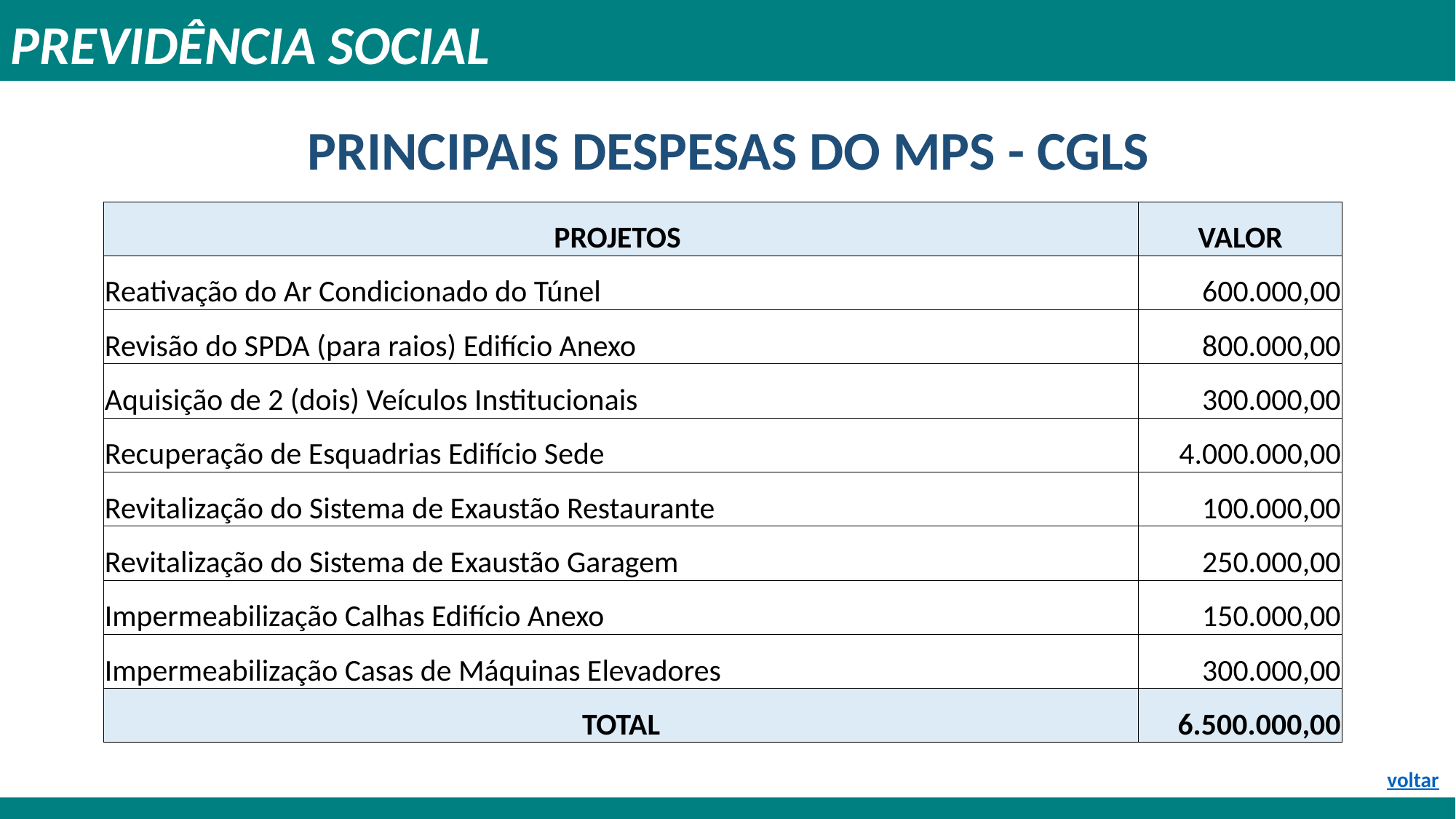

PREVIDÊNCIA SOCIAL
# PRINCIPAIS DESPESAS DO MPS - CGLS
| PROJETOS | VALOR |
| --- | --- |
| Reativação do Ar Condicionado do Túnel | 600.000,00 |
| Revisão do SPDA (para raios) Edifício Anexo | 800.000,00 |
| Aquisição de 2 (dois) Veículos Institucionais | 300.000,00 |
| Recuperação de Esquadrias Edifício Sede | 4.000.000,00 |
| Revitalização do Sistema de Exaustão Restaurante | 100.000,00 |
| Revitalização do Sistema de Exaustão Garagem | 250.000,00 |
| Impermeabilização Calhas Edifício Anexo | 150.000,00 |
| Impermeabilização Casas de Máquinas Elevadores | 300.000,00 |
| TOTAL | 6.500.000,00 |
voltar